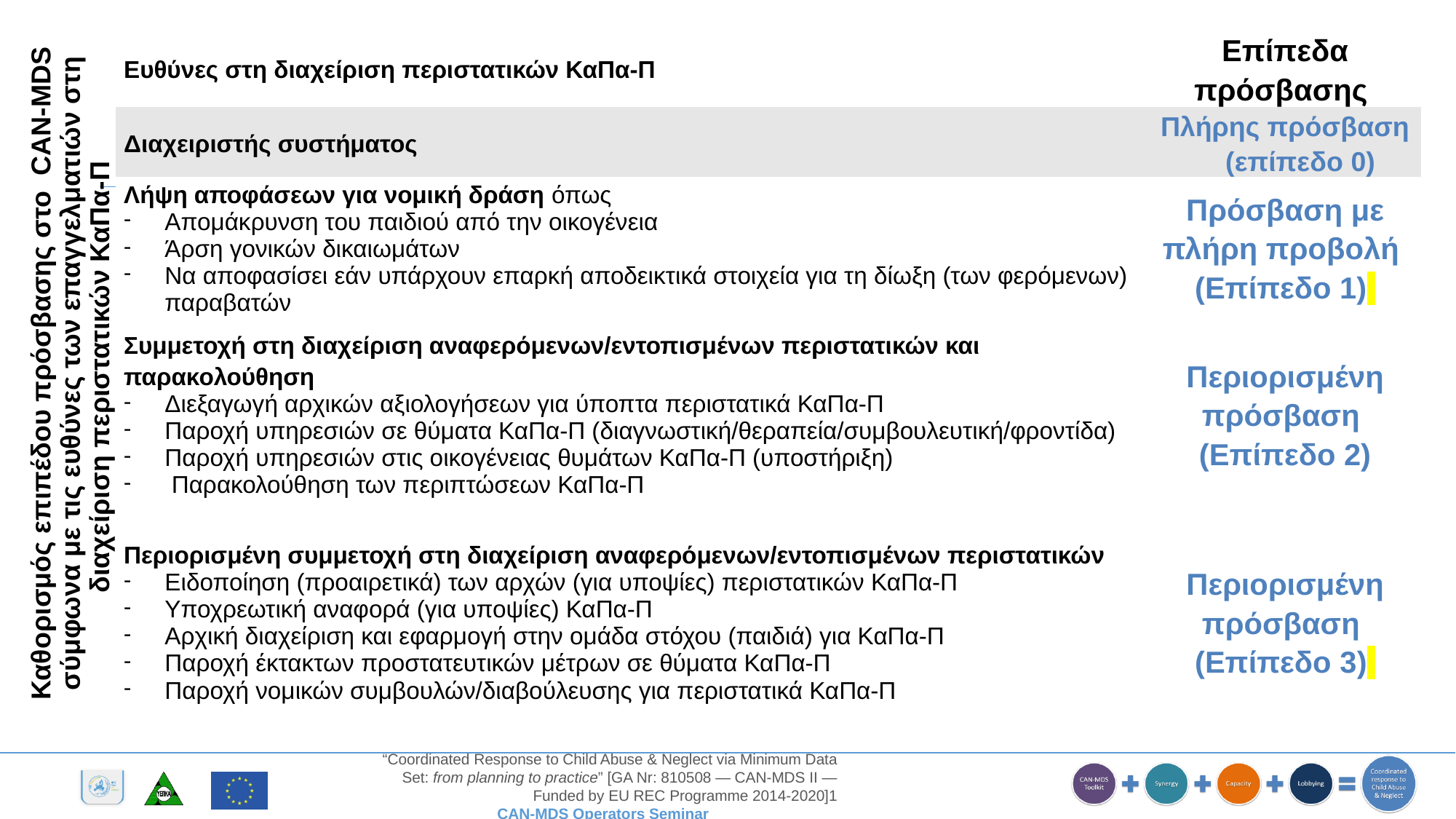

| Ευθύνες στη διαχείριση περιστατικών ΚαΠα-Π | Επίπεδα πρόσβασης |
| --- | --- |
| Διαχειριστής συστήματος | Πλήρης πρόσβαση (επίπεδο 0) |
| Λήψη αποφάσεων για νομική δράση όπως Απομάκρυνση του παιδιού από την οικογένεια Άρση γονικών δικαιωμάτων Να αποφασίσει εάν υπάρχουν επαρκή αποδεικτικά στοιχεία για τη δίωξη (των φερόμενων) παραβατών | Πρόσβαση με πλήρη προβολή (Επίπεδο 1) |
| Συμμετοχή στη διαχείριση αναφερόμενων/εντοπισμένων περιστατικών και παρακολούθηση Διεξαγωγή αρχικών αξιολογήσεων για ύποπτα περιστατικά ΚαΠα-Π Παροχή υπηρεσιών σε θύματα ΚαΠα-Π (διαγνωστική/θεραπεία/συμβουλευτική/φροντίδα) Παροχή υπηρεσιών στις οικογένειας θυμάτων ΚαΠα-Π (υποστήριξη) Παρακολούθηση των περιπτώσεων ΚαΠα-Π | Περιορισμένη πρόσβαση (Επίπεδο 2) |
| Περιορισμένη συμμετοχή στη διαχείριση αναφερόμενων/εντοπισμένων περιστατικών Ειδοποίηση (προαιρετικά) των αρχών (για υποψίες) περιστατικών ΚαΠα-Π Υποχρεωτική αναφορά (για υποψίες) ΚαΠα-Π Αρχική διαχείριση και εφαρμογή στην ομάδα στόχου (παιδιά) για ΚαΠα-Π Παροχή έκτακτων προστατευτικών μέτρων σε θύματα ΚαΠα-Π Παροχή νομικών συμβουλών/διαβούλευσης για περιστατικά ΚαΠα-Π | Περιορισμένη πρόσβαση (Επίπεδο 3) |
# Καθορισμός επιπέδου πρόσβασης στο  CAN-MDS σύμφωνα με τις ευθύνες των επαγγελματιών στη διαχείριση περιστατικών ΚαΠα-Π